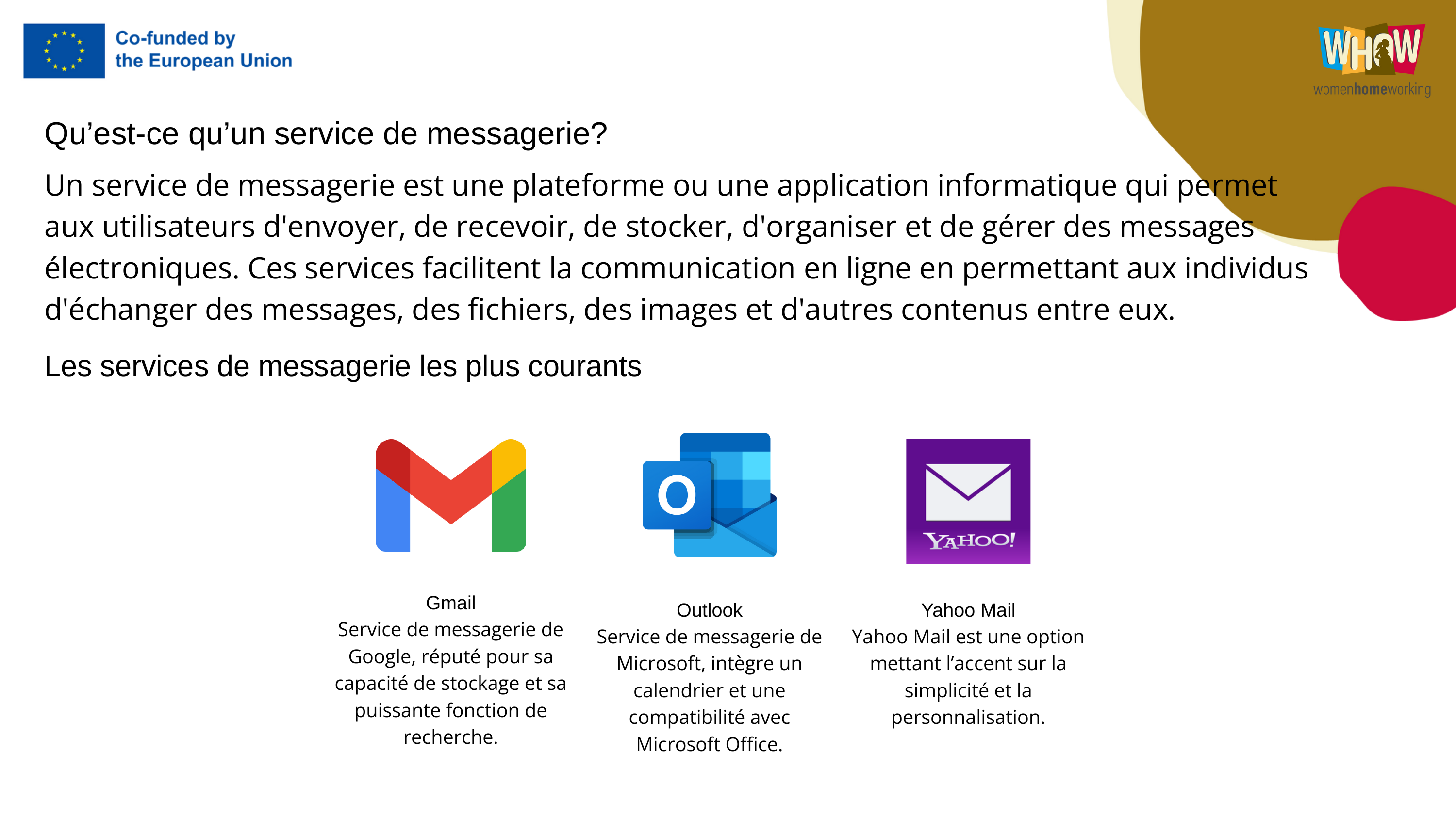

Qu’est-ce qu’un service de messagerie?
Un service de messagerie est une plateforme ou une application informatique qui permet aux utilisateurs d'envoyer, de recevoir, de stocker, d'organiser et de gérer des messages électroniques. Ces services facilitent la communication en ligne en permettant aux individus d'échanger des messages, des fichiers, des images et d'autres contenus entre eux.

Les services de messagerie les plus courants

Gmail
Service de messagerie de Google, réputé pour sa capacité de stockage et sa puissante fonction de recherche.

Outlook
Service de messagerie de Microsoft, intègre un calendrier et une compatibilité avec Microsoft Office.
Yahoo Mail
Yahoo Mail est une option mettant l’accent sur la simplicité et la personnalisation.